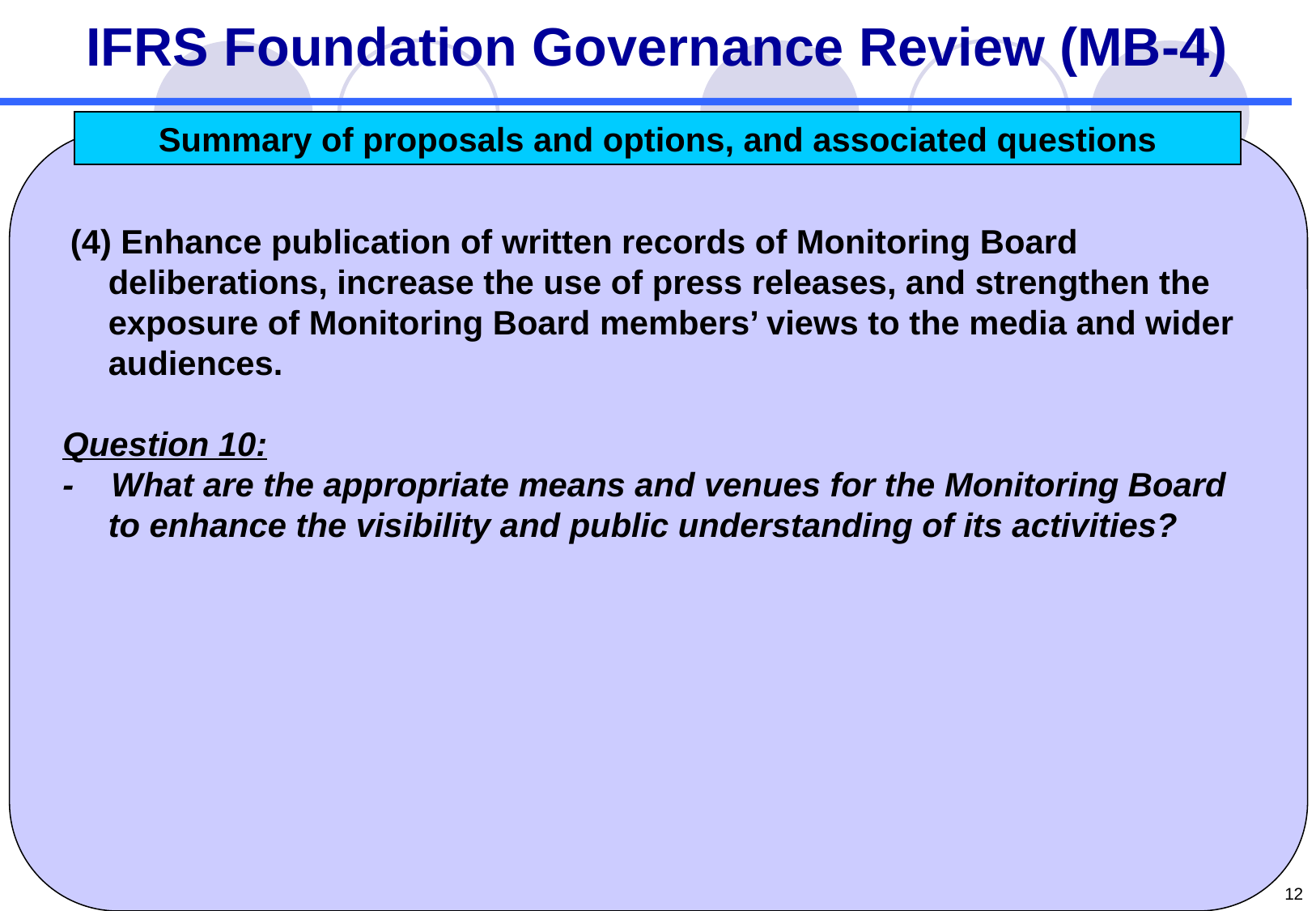

IFRS Foundation Governance Review (MB-4)

Summary of proposals and options, and associated questions

 (4) Enhance publication of written records of Monitoring Board deliberations, increase the use of press releases, and strengthen the exposure of Monitoring Board members’ views to the media and wider audiences.

Question 10:
-    What are the appropriate means and venues for the Monitoring Board to enhance the visibility and public understanding of its activities?

12